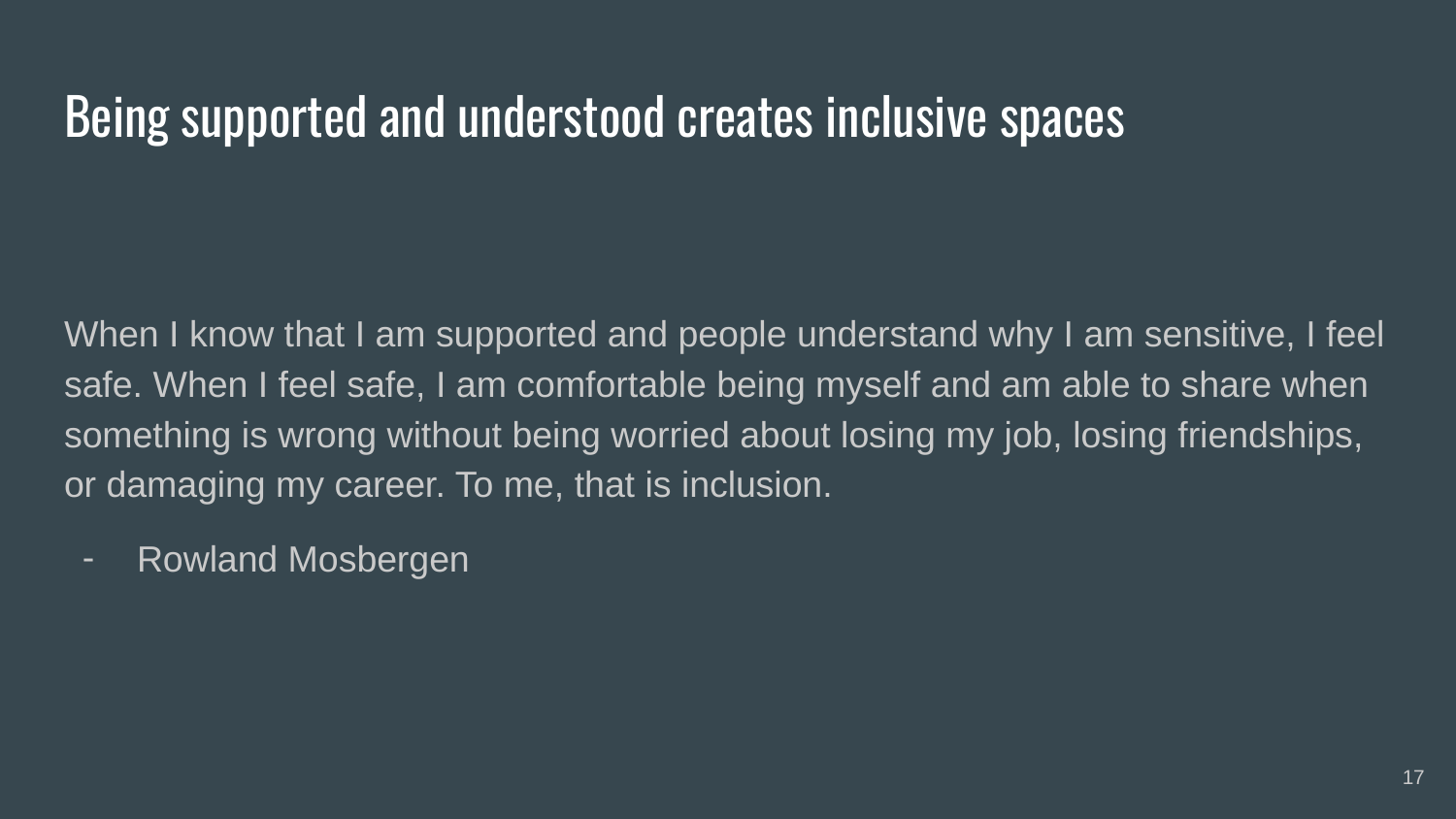

# Being supported and understood creates inclusive spaces
When I know that I am supported and people understand why I am sensitive, I feel safe. When I feel safe, I am comfortable being myself and am able to share when something is wrong without being worried about losing my job, losing friendships, or damaging my career. To me, that is inclusion.
Rowland Mosbergen
17